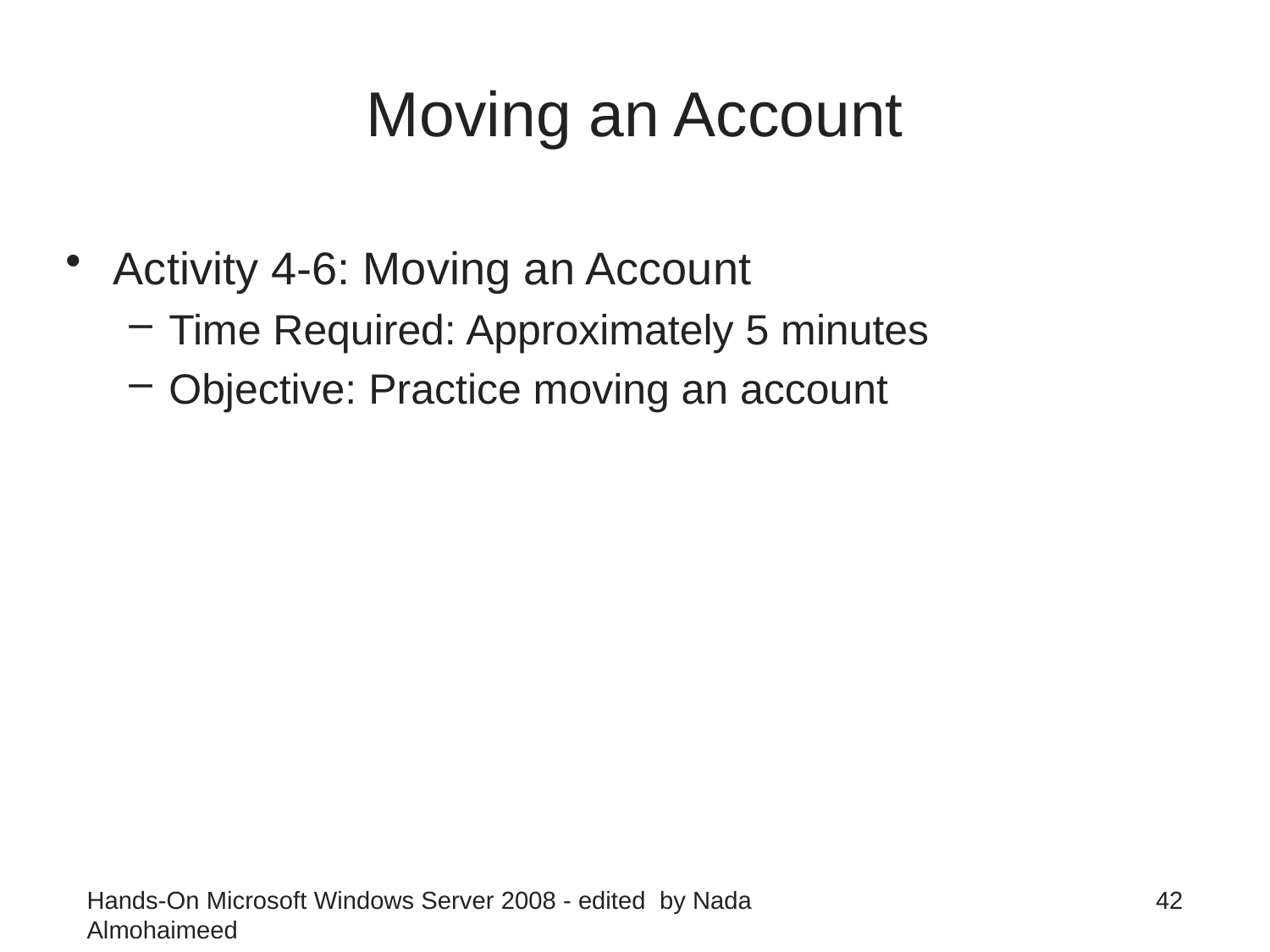

# Moving an Account
Activity 4-6: Moving an Account
Time Required: Approximately 5 minutes
Objective: Practice moving an account
Hands-On Microsoft Windows Server 2008 - edited  by Nada Almohaimeed
42